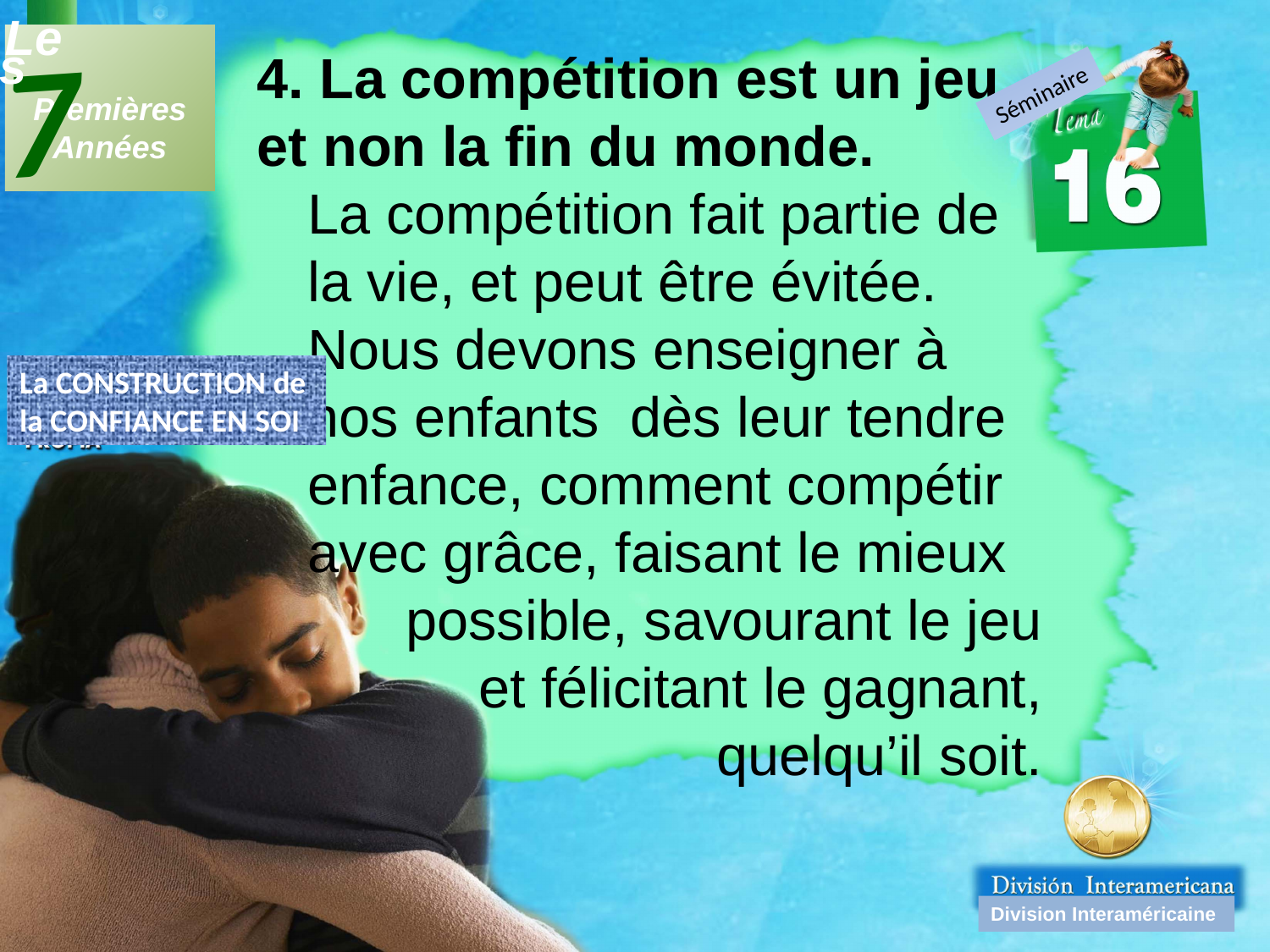

7
Les
         Premières
Années
4. La compétition est un jeu et non la fin du monde.
La compétition fait partie de la vie, et peut être évitée. Nous devons enseigner à nos enfants  dès leur tendre  enfance, comment compétir avec grâce, faisant le mieux
     possible, savourant le jeu et félicitant le gagnant, quelqu’il soit.
Séminaire
La CONSTRUCTION de
la CONFIANCE EN SOI
Division Interaméricaine